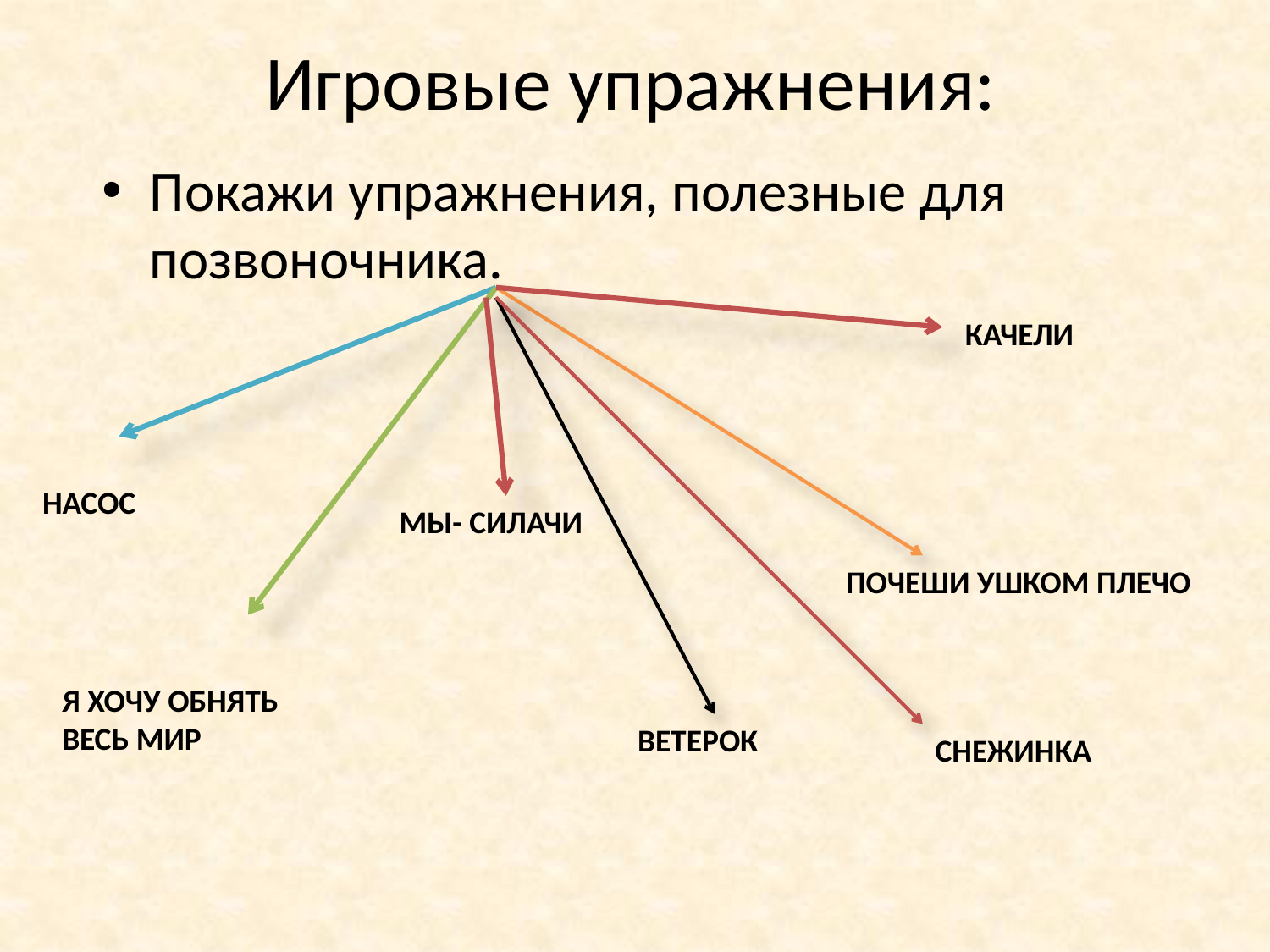

# Игровые упражнения:
Покажи упражнения, полезные для позвоночника.
КАЧЕЛИ
НАСОС
МЫ- СИЛАЧИ
ПОЧЕШИ УШКОМ ПЛЕЧО
Я ХОЧУ ОБНЯТЬ ВЕСЬ МИР
ВЕТЕРОК
СНЕЖИНКА